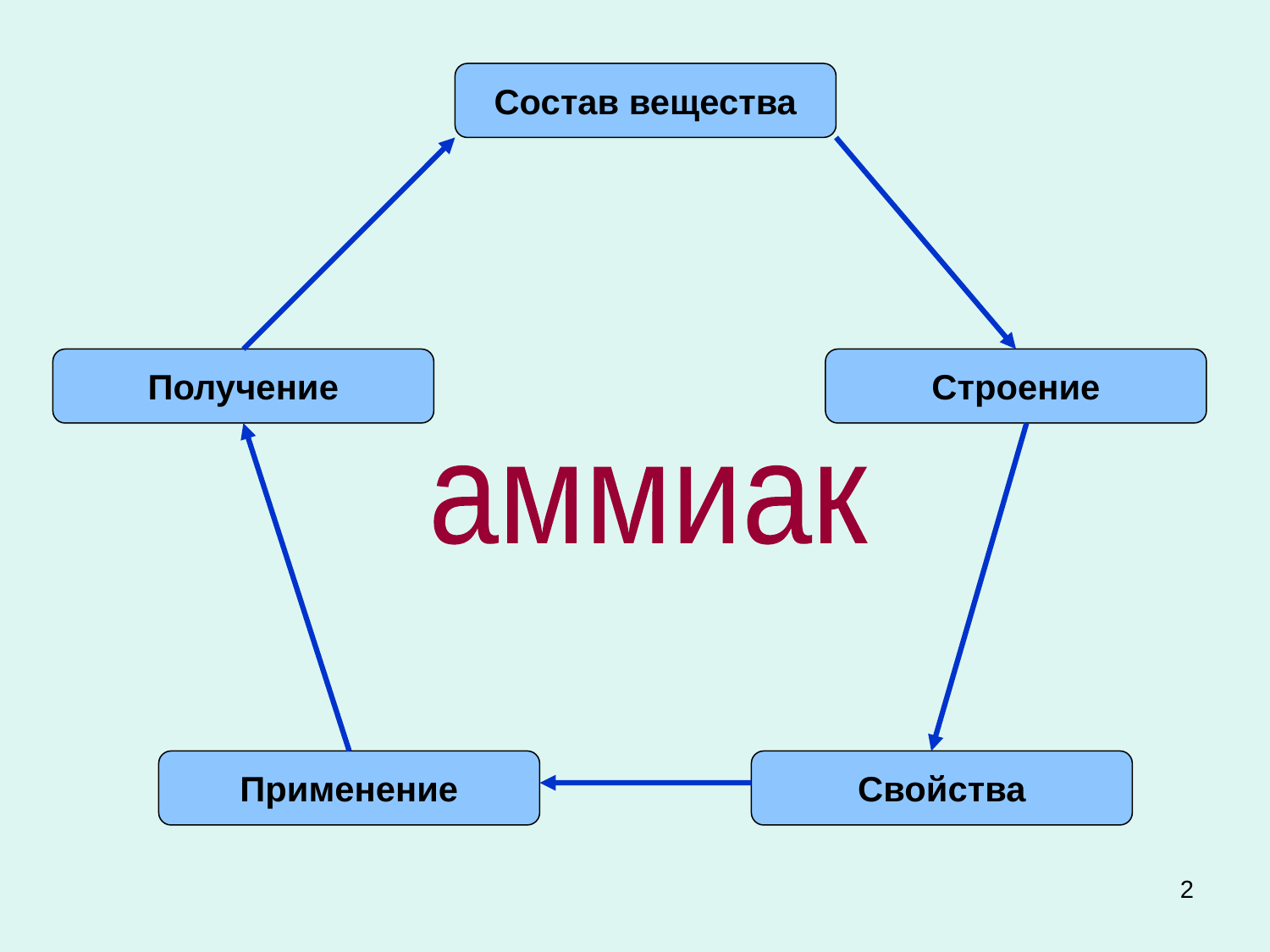

Состав вещества

Получение
Строение

аммиак
Применение
Свойства

2